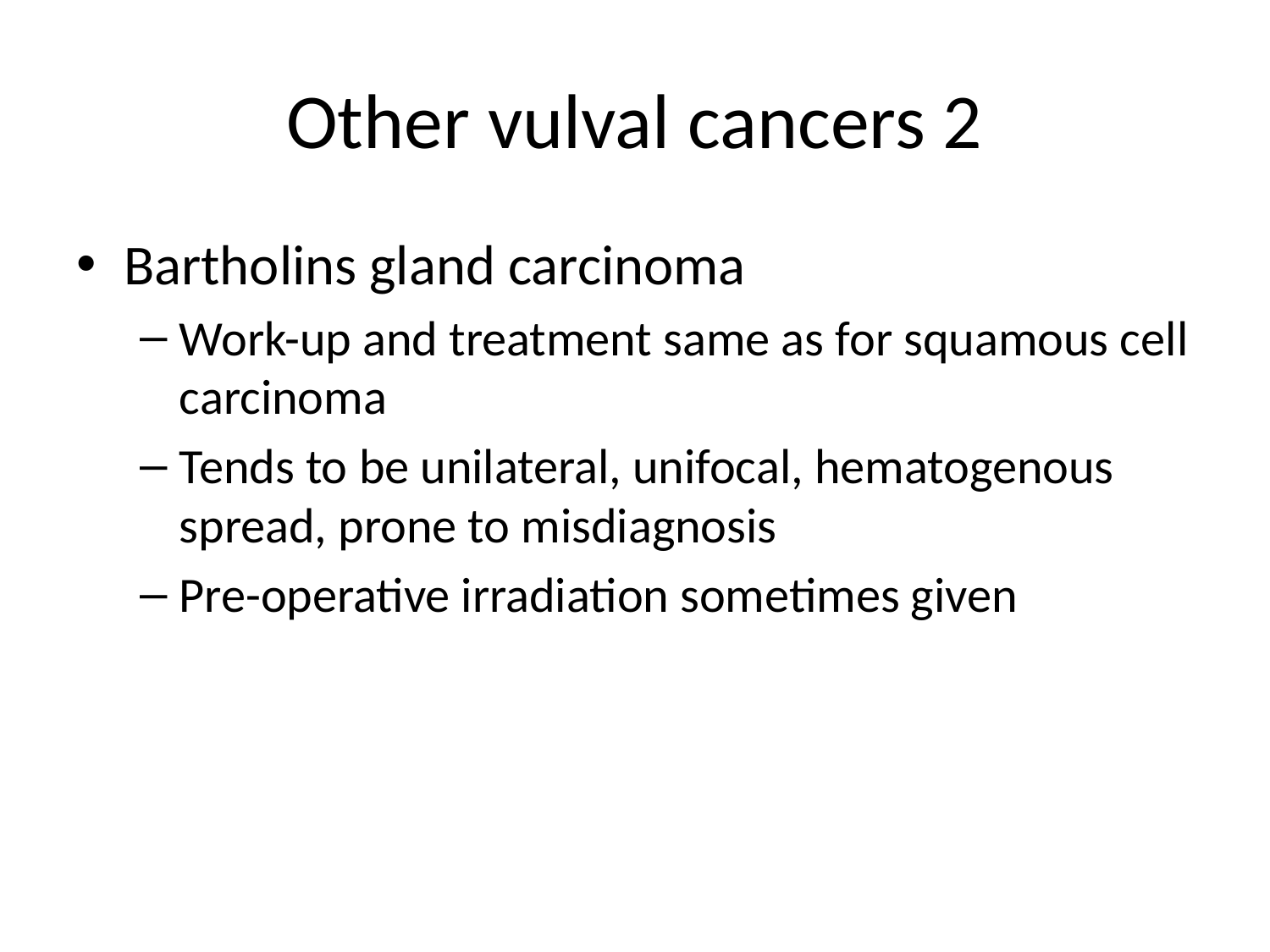

# Other vulval cancers 2
Bartholins gland carcinoma
Work-up and treatment same as for squamous cell carcinoma
Tends to be unilateral, unifocal, hematogenous spread, prone to misdiagnosis
Pre-operative irradiation sometimes given